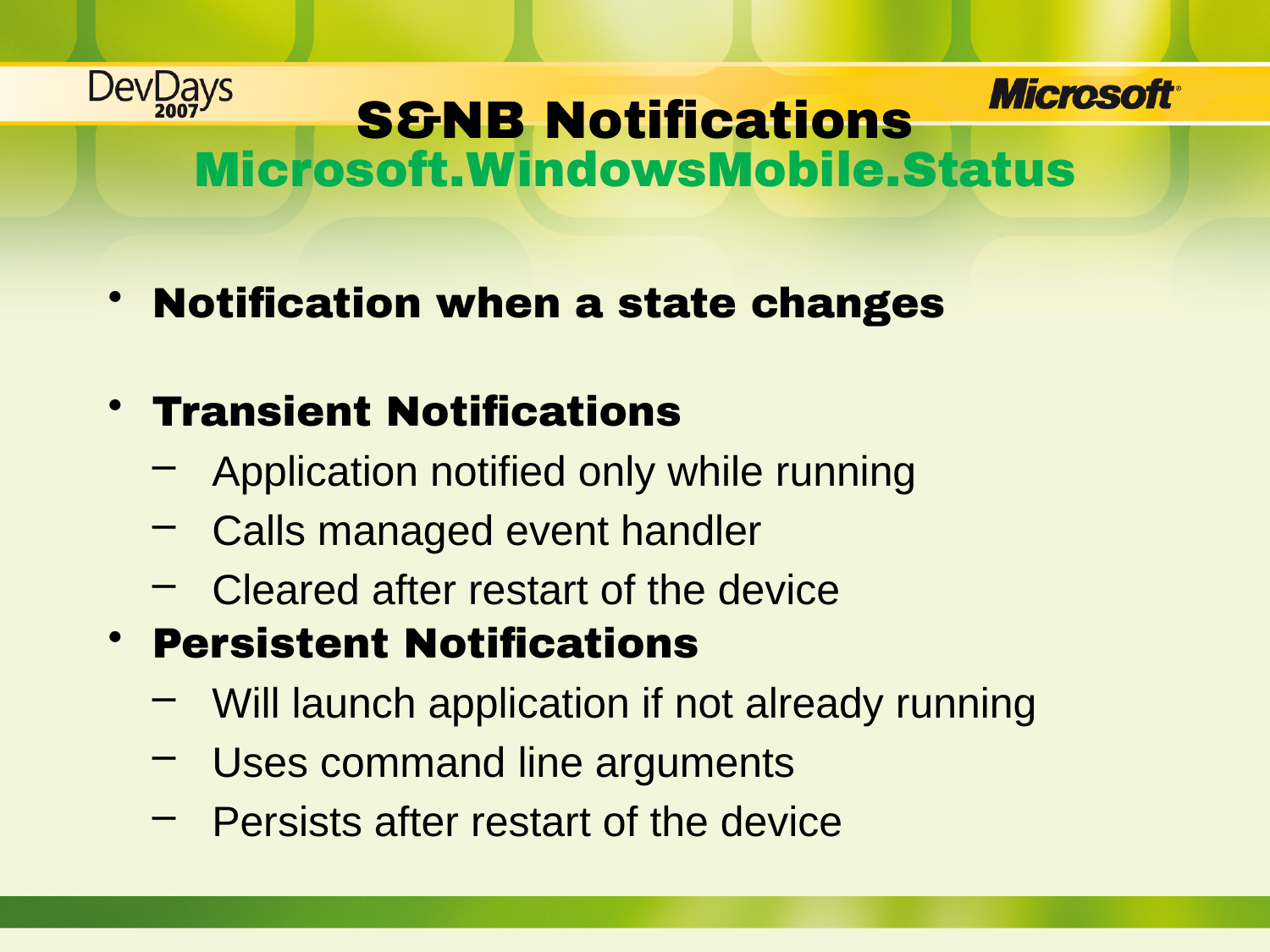

# S&NB Notifications Microsoft.WindowsMobile.Status
Notification when a state changes

Transient Notifications
Application notified only while running
Calls managed event handler
Cleared after restart of the device
Persistent Notifications
Will launch application if not already running
Uses command line arguments
Persists after restart of the device